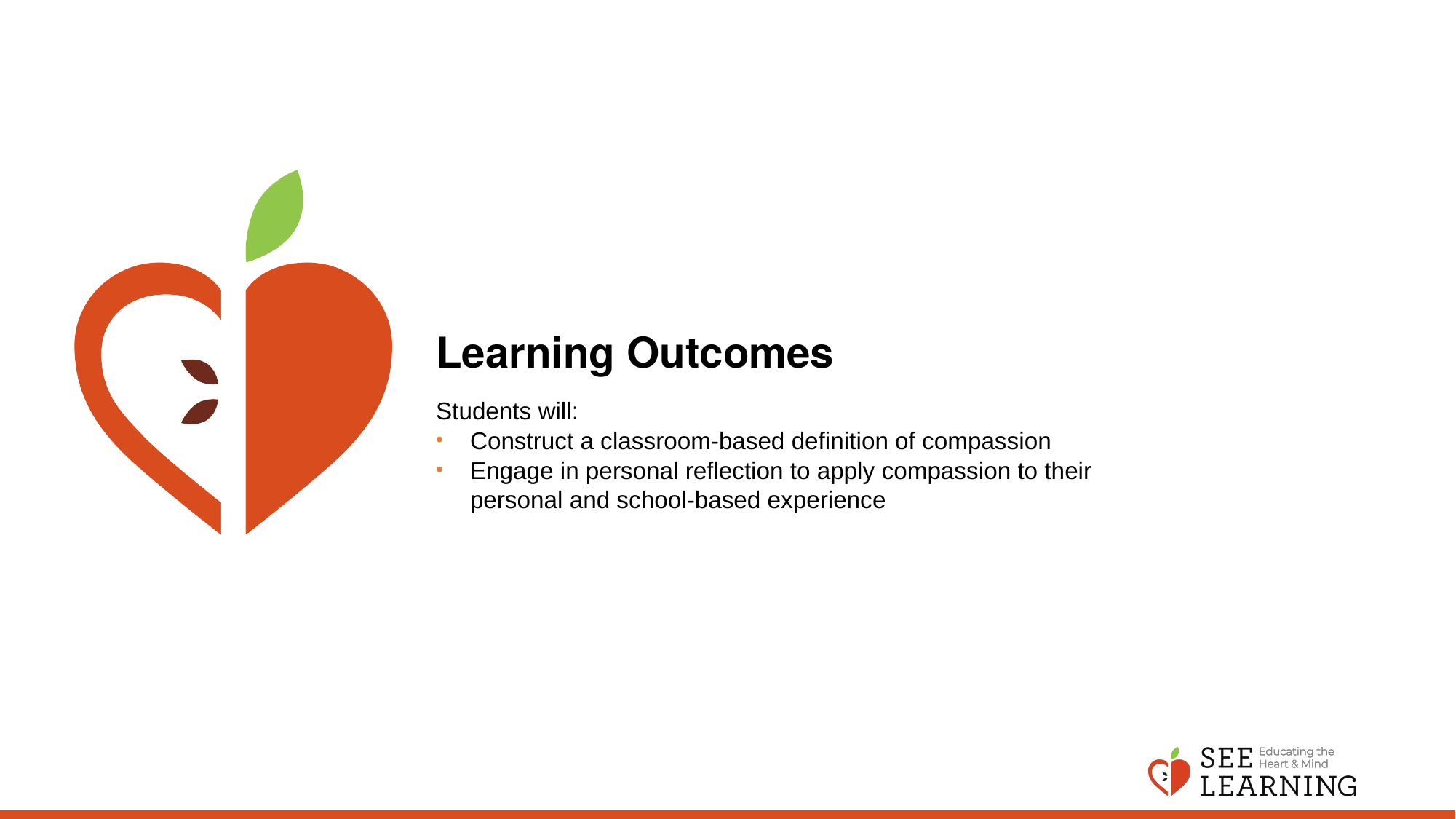

# Learning Outcomes
Students will:
Construct a classroom-based definition of compassion
Engage in personal reflection to apply compassion to their personal and school-based experience